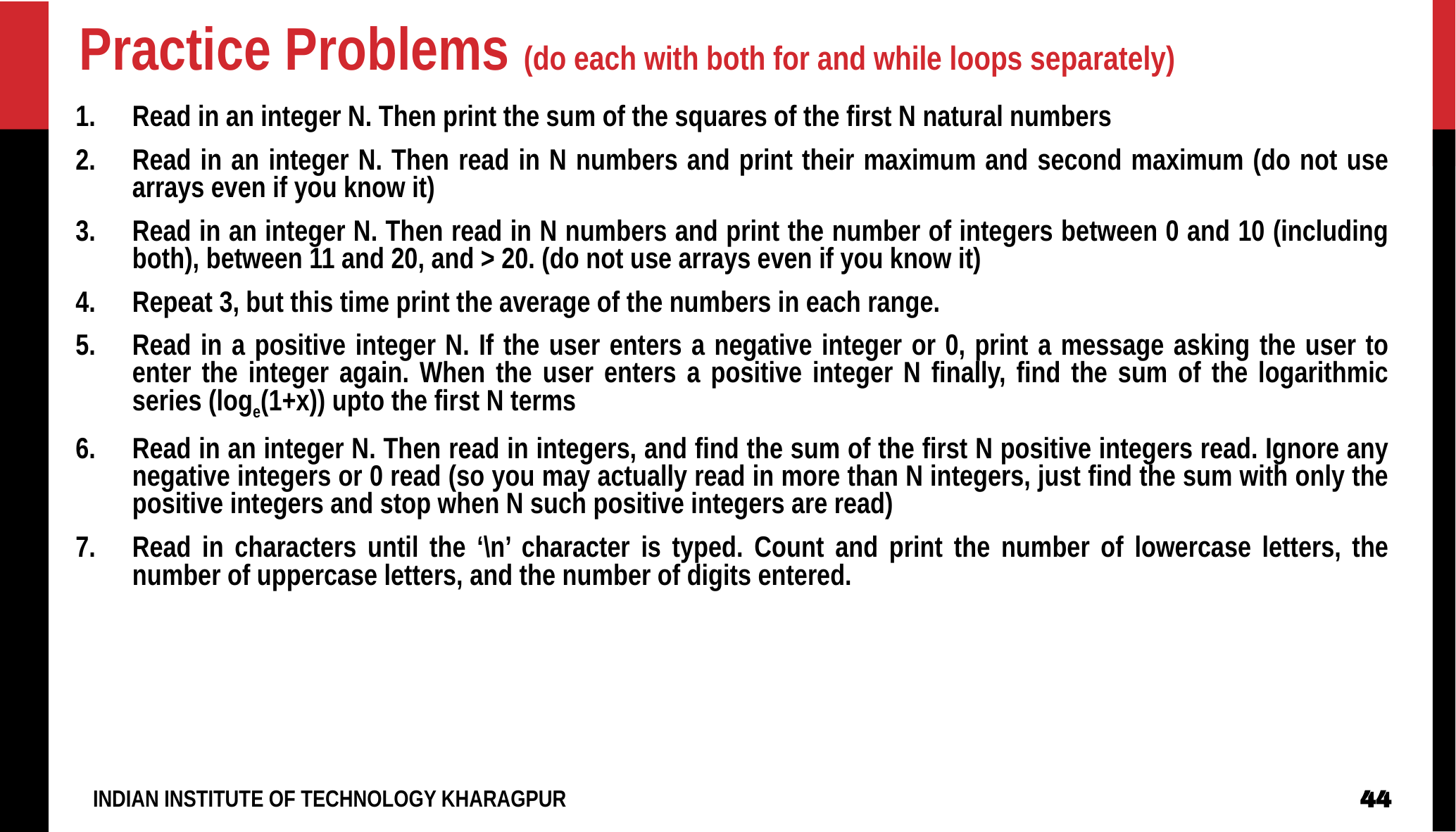

# Practice Problems (do each with both for and while loops separately)
Read in an integer N. Then print the sum of the squares of the first N natural numbers
Read in an integer N. Then read in N numbers and print their maximum and second maximum (do not use arrays even if you know it)
Read in an integer N. Then read in N numbers and print the number of integers between 0 and 10 (including both), between 11 and 20, and > 20. (do not use arrays even if you know it)
Repeat 3, but this time print the average of the numbers in each range.
Read in a positive integer N. If the user enters a negative integer or 0, print a message asking the user to enter the integer again. When the user enters a positive integer N finally, find the sum of the logarithmic series (loge(1+x)) upto the first N terms
Read in an integer N. Then read in integers, and find the sum of the first N positive integers read. Ignore any negative integers or 0 read (so you may actually read in more than N integers, just find the sum with only the positive integers and stop when N such positive integers are read)
Read in characters until the ‘\n’ character is typed. Count and print the number of lowercase letters, the number of uppercase letters, and the number of digits entered.

44
INDIAN INSTITUTE OF TECHNOLOGY KHARAGPUR